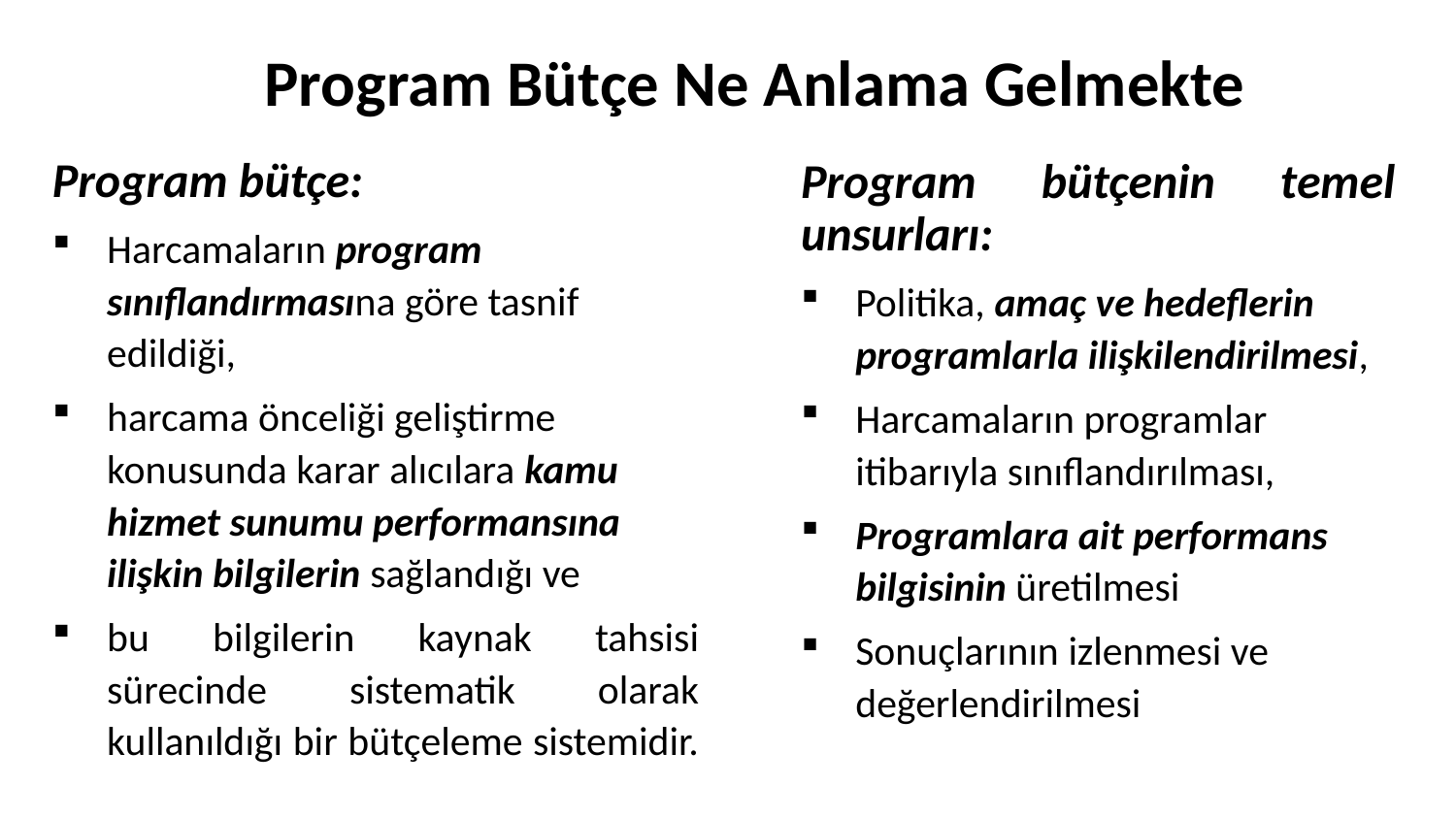

# Program Bütçe Ne Anlama Gelmekte
Program bütçe:
Harcamaların program sınıflandırmasına göre tasnif edildiği,
harcama önceliği geliştirme konusunda karar alıcılara kamu hizmet sunumu performansına ilişkin bilgilerin sağlandığı ve
bu bilgilerin kaynak tahsisi sürecinde sistematik olarak kullanıldığı bir bütçeleme sistemidir.

Program bütçenin temel unsurları:
Politika, amaç ve hedeflerin programlarla ilişkilendirilmesi,
Harcamaların programlar itibarıyla sınıflandırılması,
Programlara ait performans bilgisinin üretilmesi
Sonuçlarının izlenmesi ve değerlendirilmesi